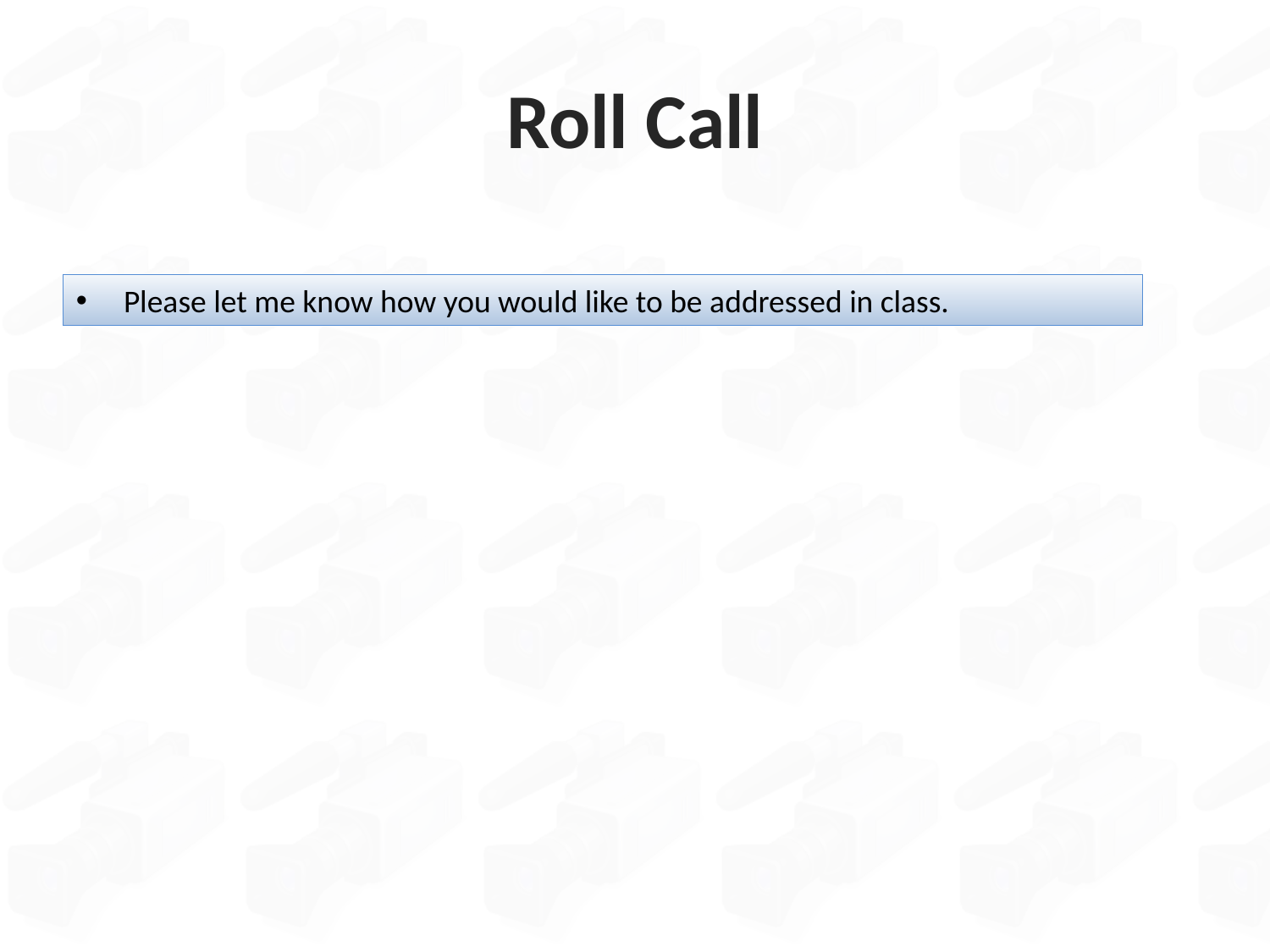

# Roll Call
Please let me know how you would like to be addressed in class.